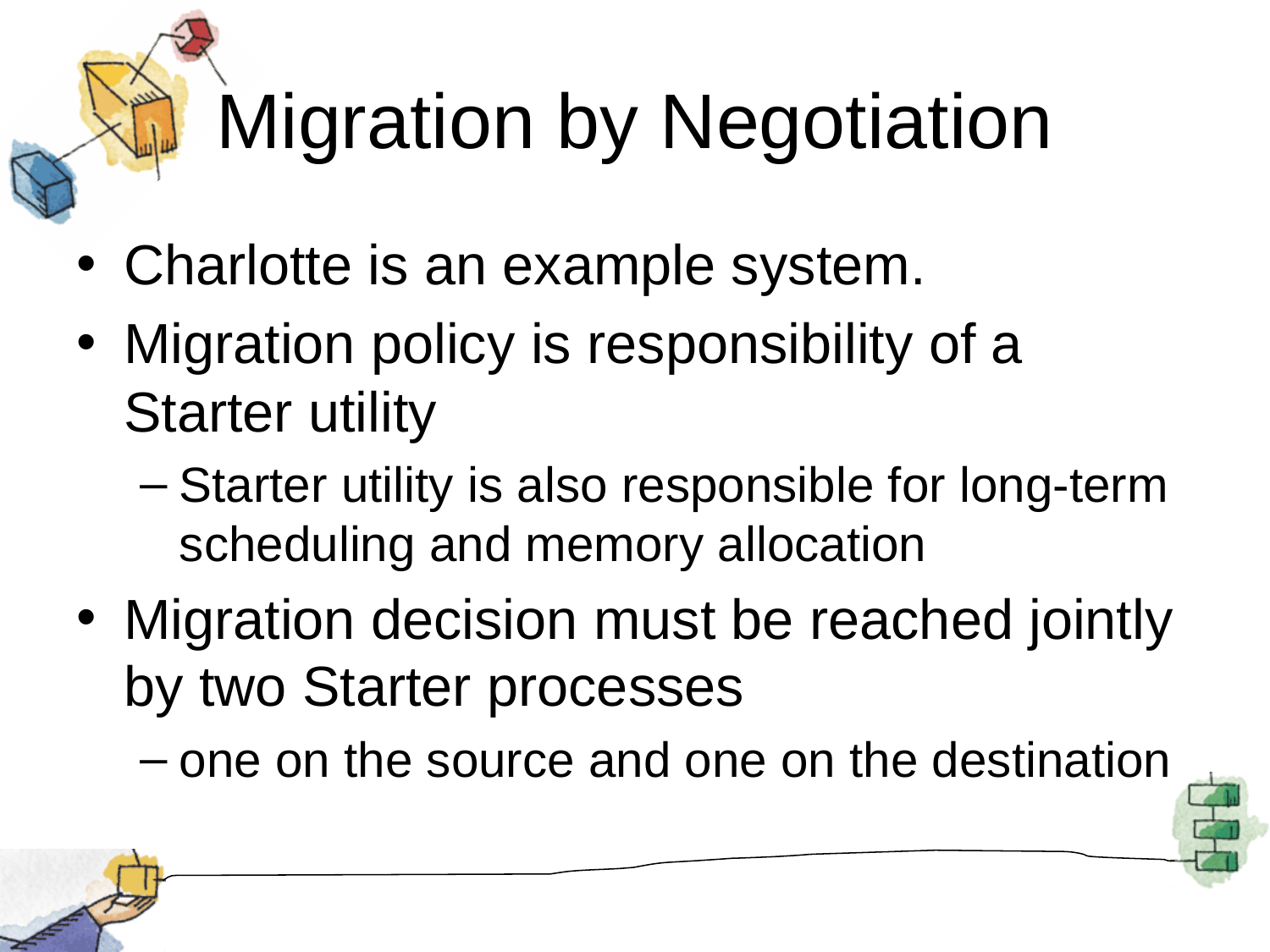

# Migration by Negotiation
Charlotte is an example system.
Migration policy is responsibility of a Starter utility
Starter utility is also responsible for long-term scheduling and memory allocation
Migration decision must be reached jointly by two Starter processes
one on the source and one on the destination